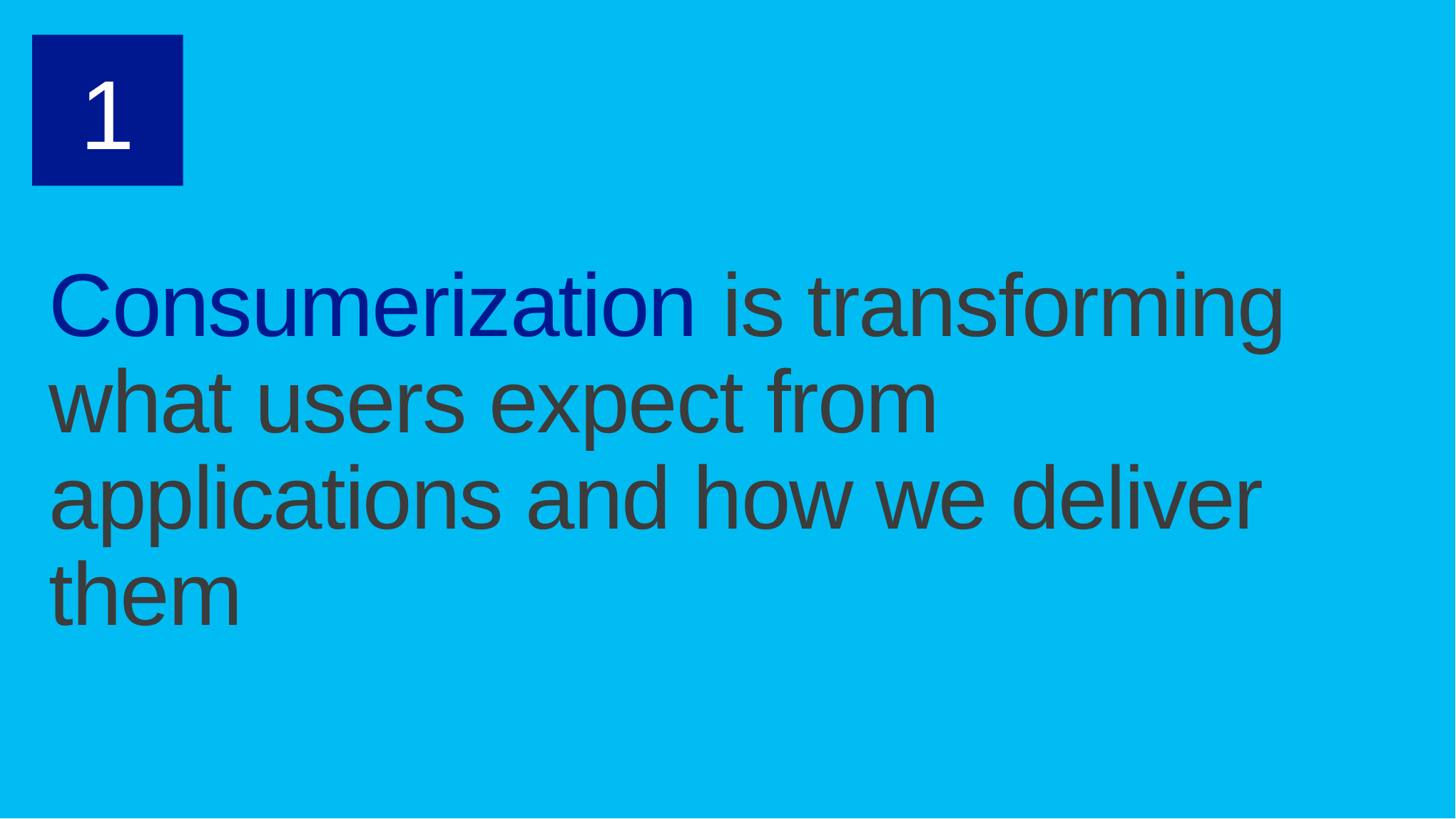

1
# Consumerization is transforming what users expect from applications and how we deliver them